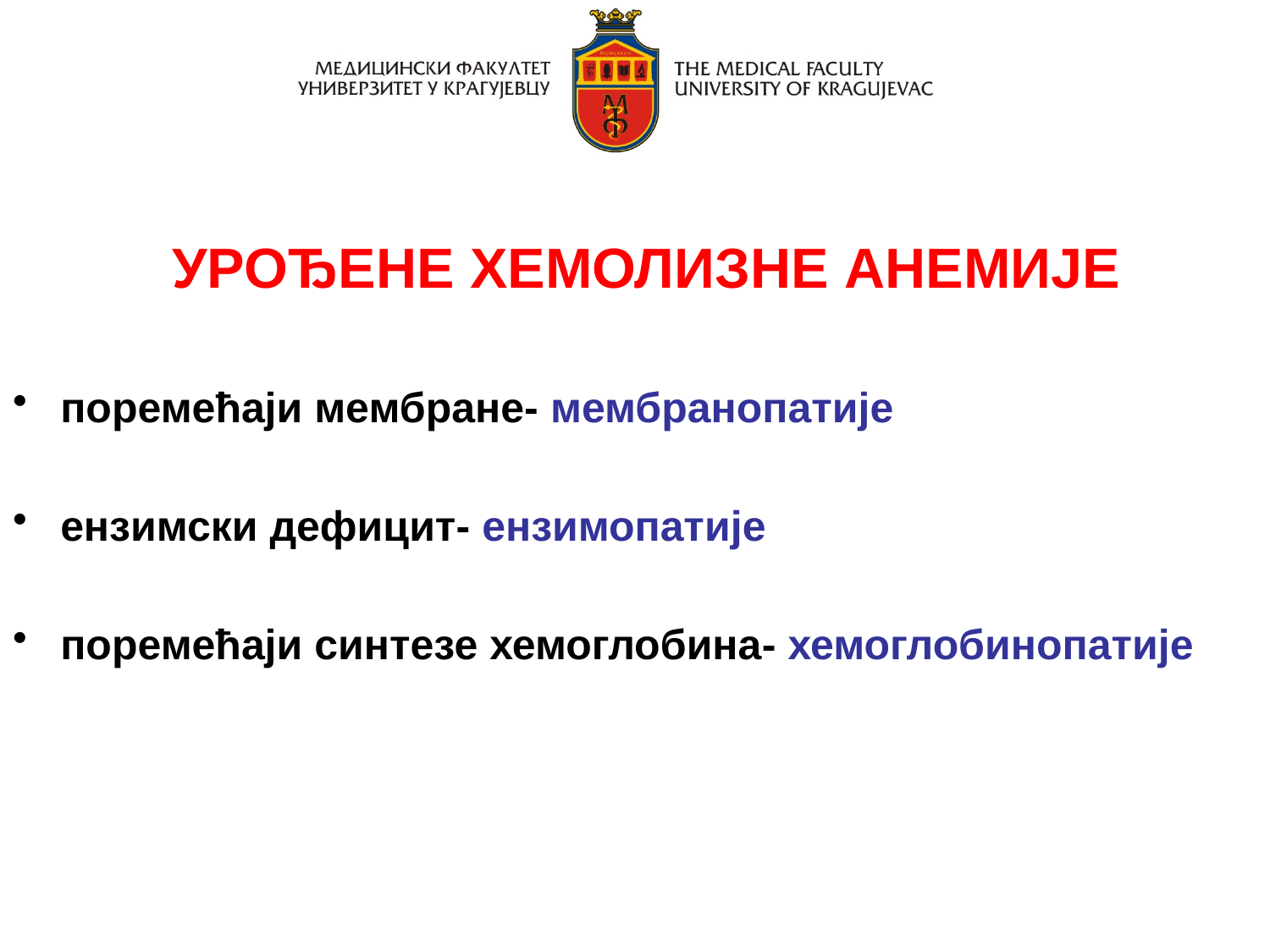

УРОЂЕНЕ ХЕМОЛИЗНЕ АНЕМИЈЕ
поремећаји мембране- мембранопатије

ензимски дефицит- ензимопатије

поремећаји синтезе хемоглобина- хемоглобинопатије